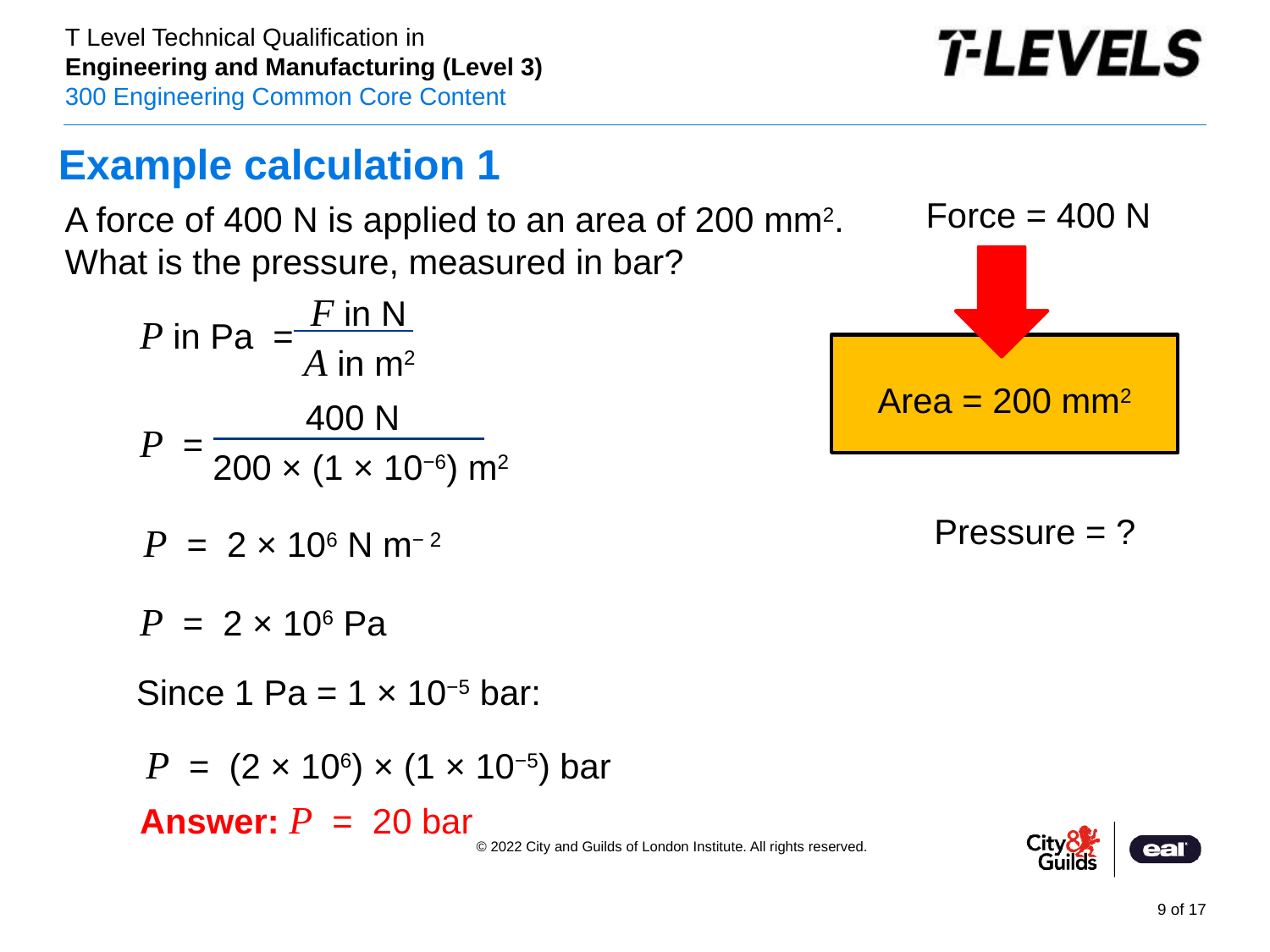

Example calculation 1
Force = 400 N

Area = 200 mm2
Pressure = ?
A force of 400 N is applied to an area of 200 mm2. What is the pressure, measured in bar?
F in N
P in Pa  =
A in m2
400 N
P  =
200 × (1 × 10−6) m2
P  =  2 × 106 N m− 2
P  =  2 × 106 Pa

Since 1 Pa = 1 × 10−5 bar:

P  =  (2 × 106) × (1 × 10−5) bar
Answer: P  =  20 bar